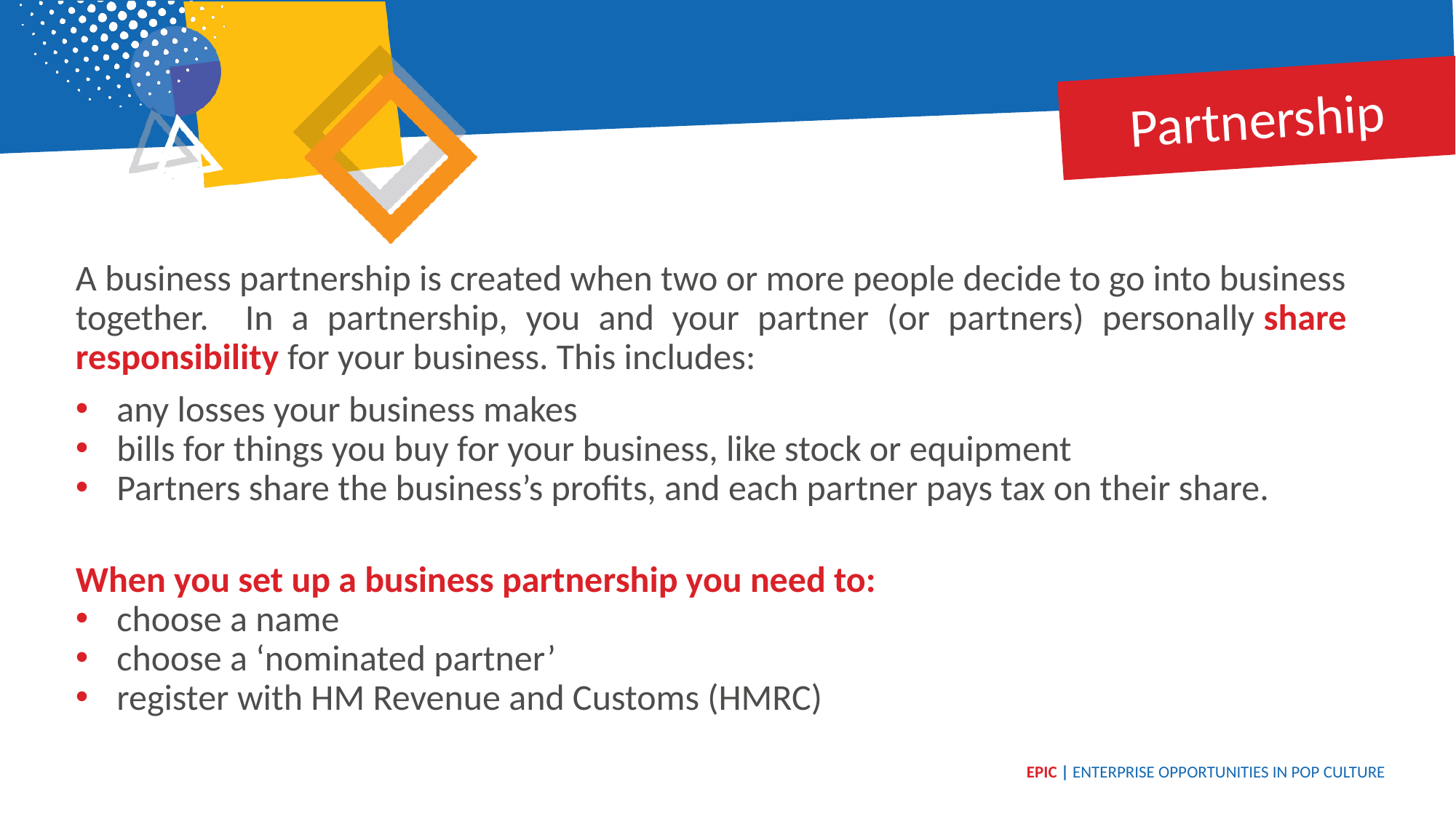

Partnership
A business partnership is created when two or more people decide to go into business together.  In a partnership, you and your partner (or partners) personally share responsibility for your business. This includes:

any losses your business makes
bills for things you buy for your business, like stock or equipment
Partners share the business’s profits, and each partner pays tax on their share.

When you set up a business partnership you need to:
choose a name
choose a ‘nominated partner’
register with HM Revenue and Customs (HMRC)